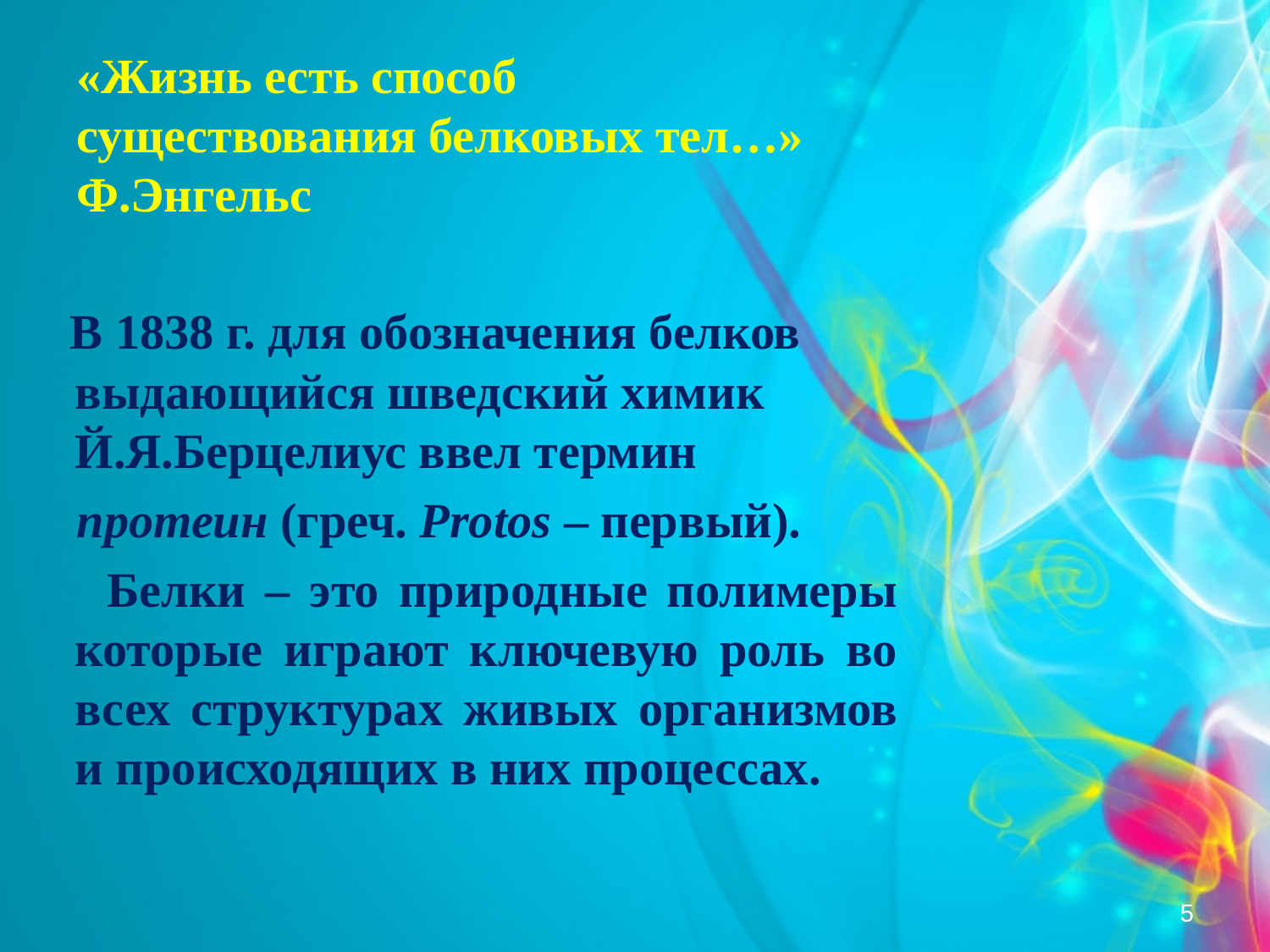

# «Жизнь есть способ существования белковых тел…» Ф.Энгельс
   В 1838 г. для обозначения белков выдающийся шведский химик Й.Я.Берцелиус ввел термин
    протеин (греч. Protos – первый).
    Белки – это природные полимеры которые играют ключевую роль во всех структурах живых организмов и происходящих в них процессах.

5